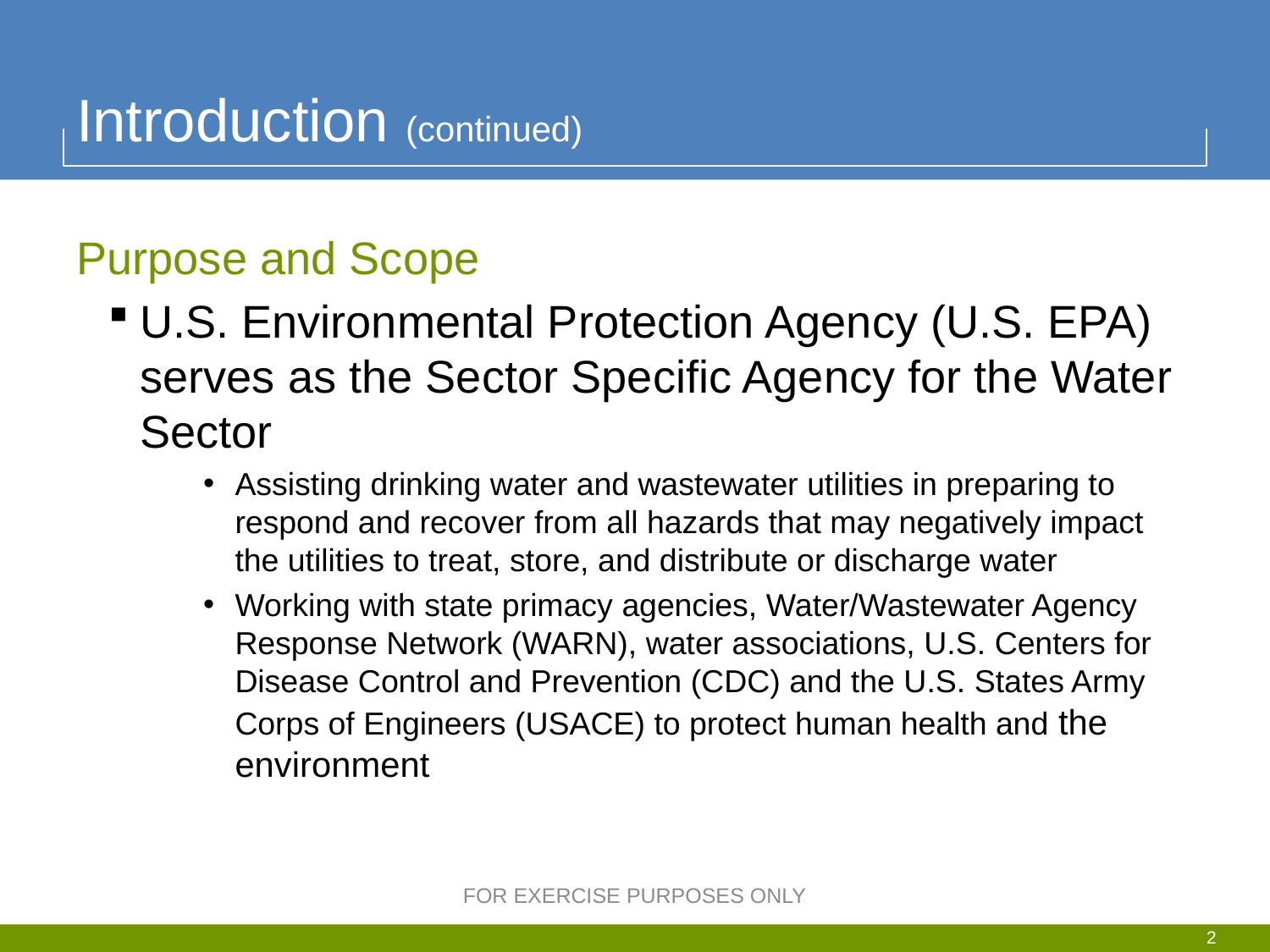

# Introduction (continued)
Purpose and Scope
U.S. Environmental Protection Agency (U.S. EPA) serves as the Sector Specific Agency for the Water Sector
Assisting drinking water and wastewater utilities in preparing to respond and recover from all hazards that may negatively impact the utilities to treat, store, and distribute or discharge water
Working with state primacy agencies, Water/Wastewater Agency Response Network (WARN), water associations, U.S. Centers for Disease Control and Prevention (CDC) and the U.S. States Army Corps of Engineers (USACE) to protect human health and the environment
FOR EXERCISE PURPOSES ONLY